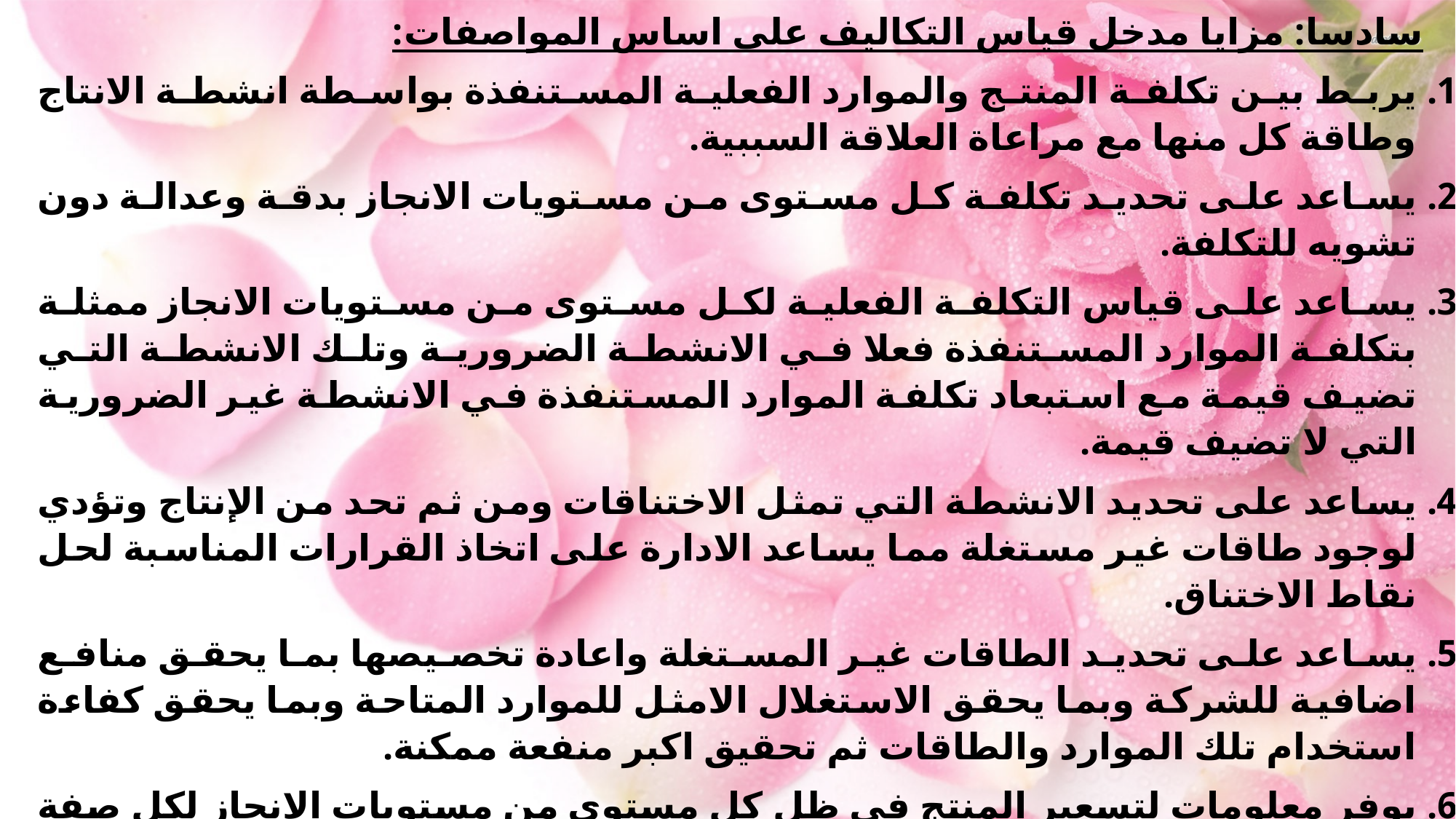

سادسا: مزايا مدخل قياس التكاليف على اساس المواصفات:
يربط بين تكلفة المنتج والموارد الفعلية المستنفذة بواسطة انشطة الانتاج وطاقة كل منها مع مراعاة العلاقة السببية.
يساعد على تحديد تكلفة كل مستوى من مستويات الانجاز بدقة وعدالة دون تشويه للتكلفة.
يساعد على قياس التكلفة الفعلية لكل مستوى من مستويات الانجاز ممثلة بتكلفة الموارد المستنفذة فعلا في الانشطة الضرورية وتلك الانشطة التي تضيف قيمة مع استبعاد تكلفة الموارد المستنفذة في الانشطة غير الضرورية التي لا تضيف قيمة.
يساعد على تحديد الانشطة التي تمثل الاختناقات ومن ثم تحد من الإنتاج وتؤدي لوجود طاقات غير مستغلة مما يساعد الادارة على اتخاذ القرارات المناسبة لحل نقاط الاختناق.
يساعد على تحديد الطاقات غير المستغلة واعادة تخصيصها بما يحقق منافع اضافية للشركة وبما يحقق الاستغلال الامثل للموارد المتاحة وبما يحقق كفاءة استخدام تلك الموارد والطاقات ثم تحقيق اكبر منفعة ممكنة.
يوفر معلومات لتسعير المنتج في ظل كل مستوى من مستويات الانجاز لكل صفة من المواصفات .
يساعد على تلافي الانتقادات الموجهة لكل من نظام التكاليف على اساس الانشطة(ABC) والادارة على اساس الانشطة(ABM).